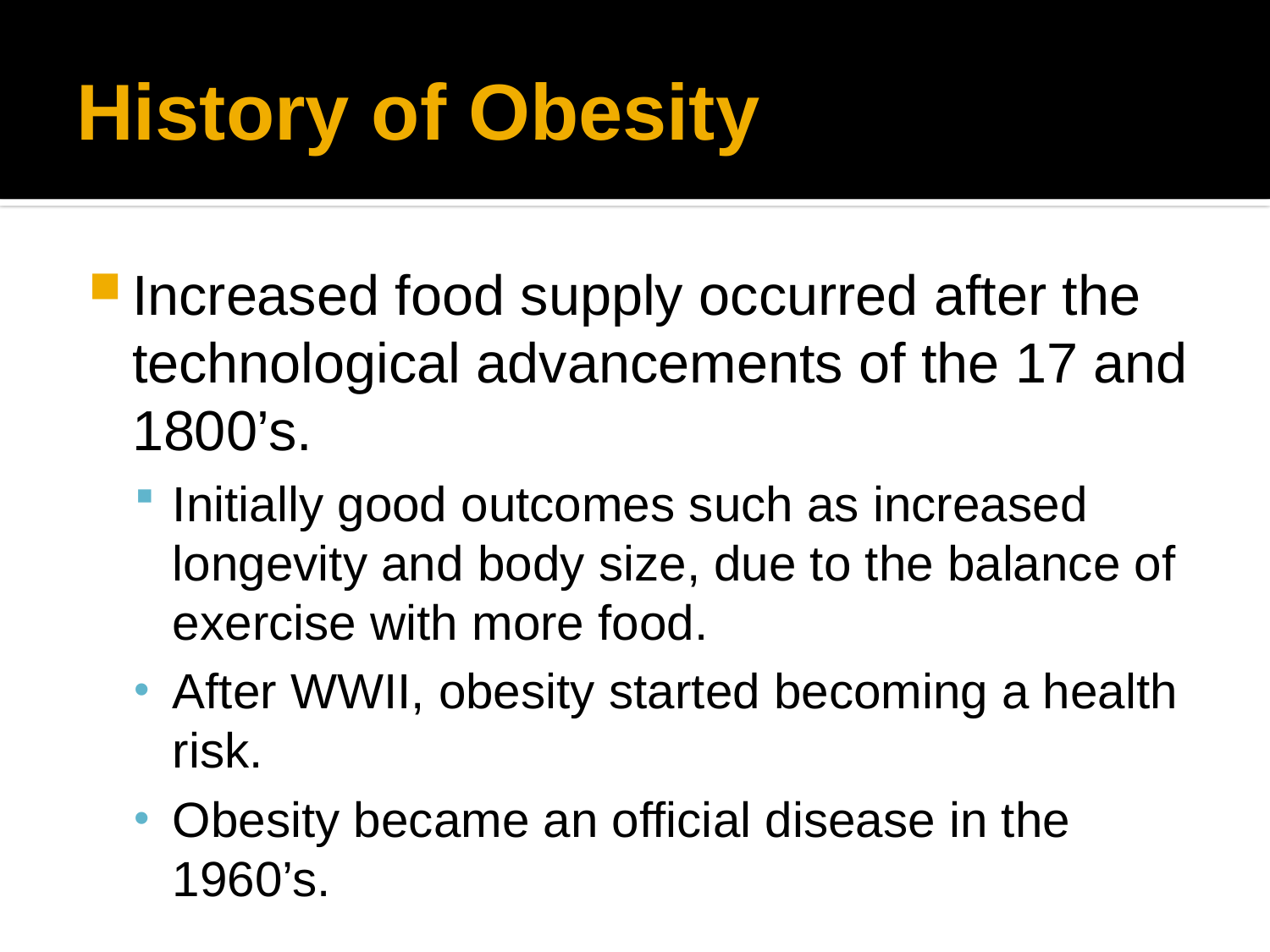

# History of Obesity
Increased food supply occurred after the technological advancements of the 17 and 1800’s.
Initially good outcomes such as increased longevity and body size, due to the balance of exercise with more food.
After WWII, obesity started becoming a health risk.
Obesity became an official disease in the 1960’s.